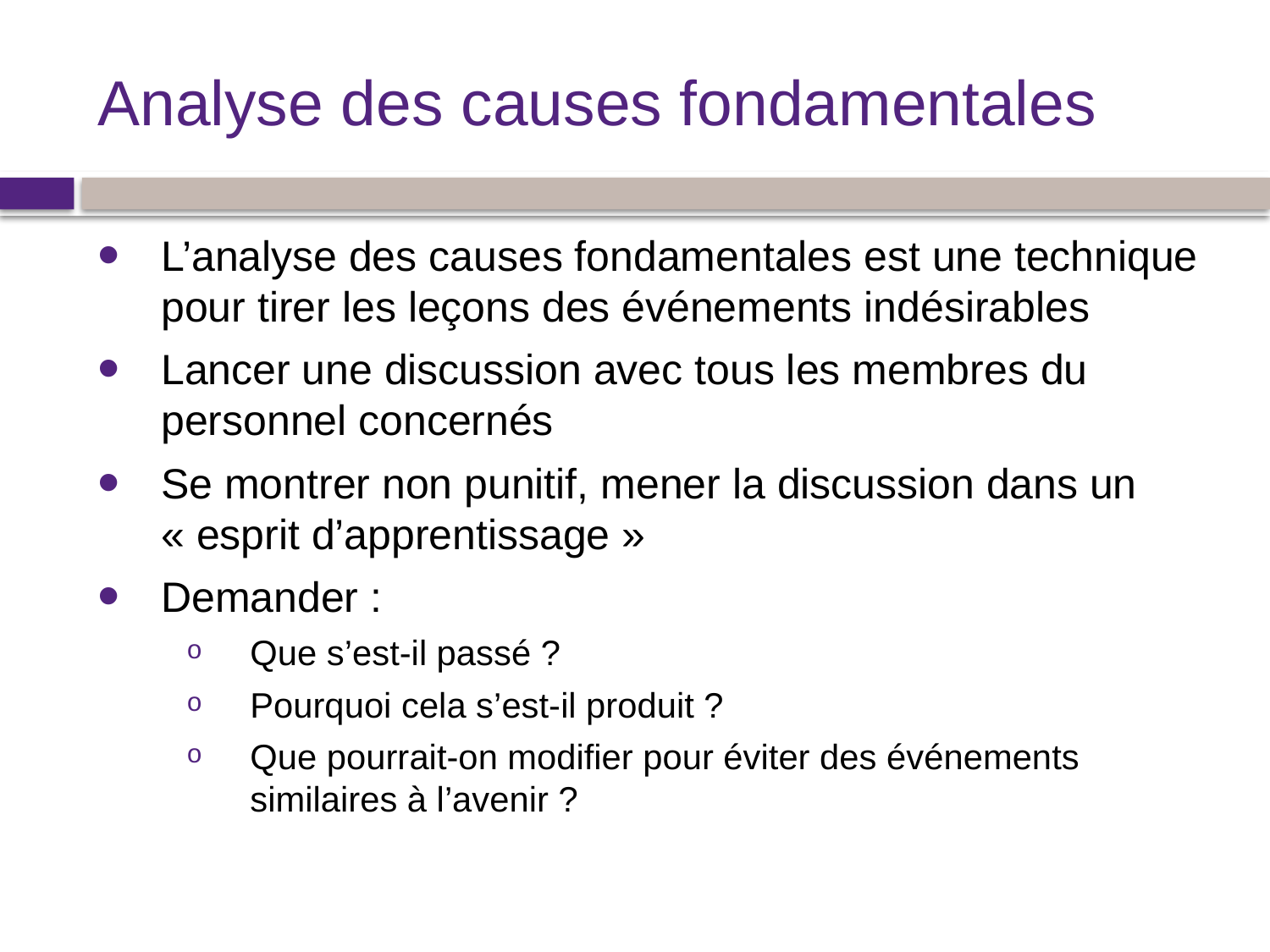

# Analyse des causes fondamentales
L’analyse des causes fondamentales est une technique pour tirer les leçons des événements indésirables
Lancer une discussion avec tous les membres du personnel concernés
Se montrer non punitif, mener la discussion dans un « esprit d’apprentissage »
Demander :
Que s’est-il passé ?
Pourquoi cela s’est-il produit ?
Que pourrait-on modifier pour éviter des événements similaires à l’avenir ?